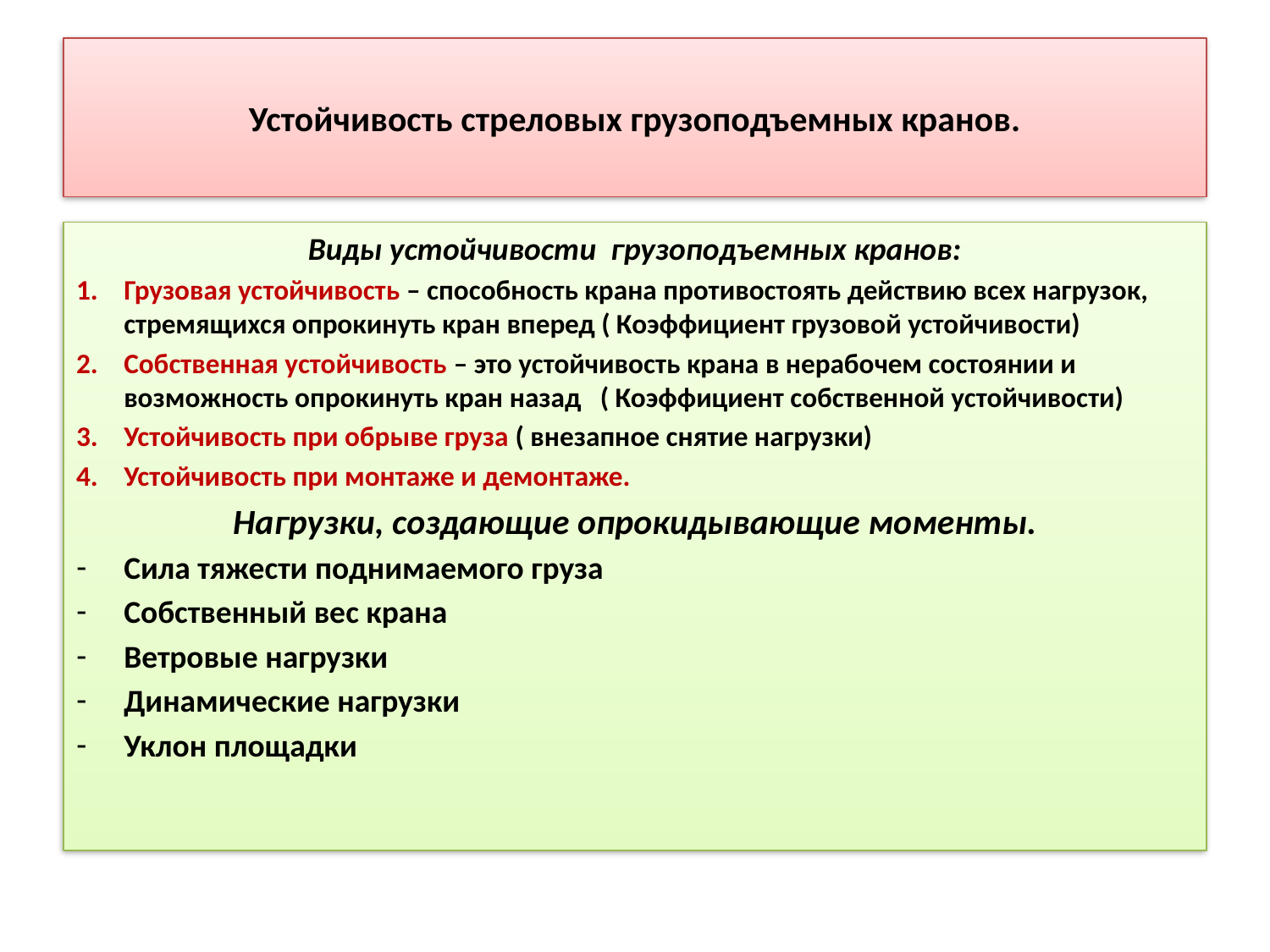

# Устойчивость стреловых грузоподъемных кранов.
Виды устойчивости  грузоподъемных кранов:
Грузовая устойчивость – способность крана противостоять действию всех нагрузок, стремящихся опрокинуть кран вперед ( Коэффициент грузовой устойчивости)
Собственная устойчивость – это устойчивость крана в нерабочем состоянии и возможность опрокинуть кран назад   ( Коэффициент собственной устойчивости)
Устойчивость при обрыве груза ( внезапное снятие нагрузки)
Устойчивость при монтаже и демонтаже.
Нагрузки, создающие опрокидывающие моменты.
Сила тяжести поднимаемого груза
Собственный вес крана
Ветровые нагрузки
Динамические нагрузки
Уклон площадки